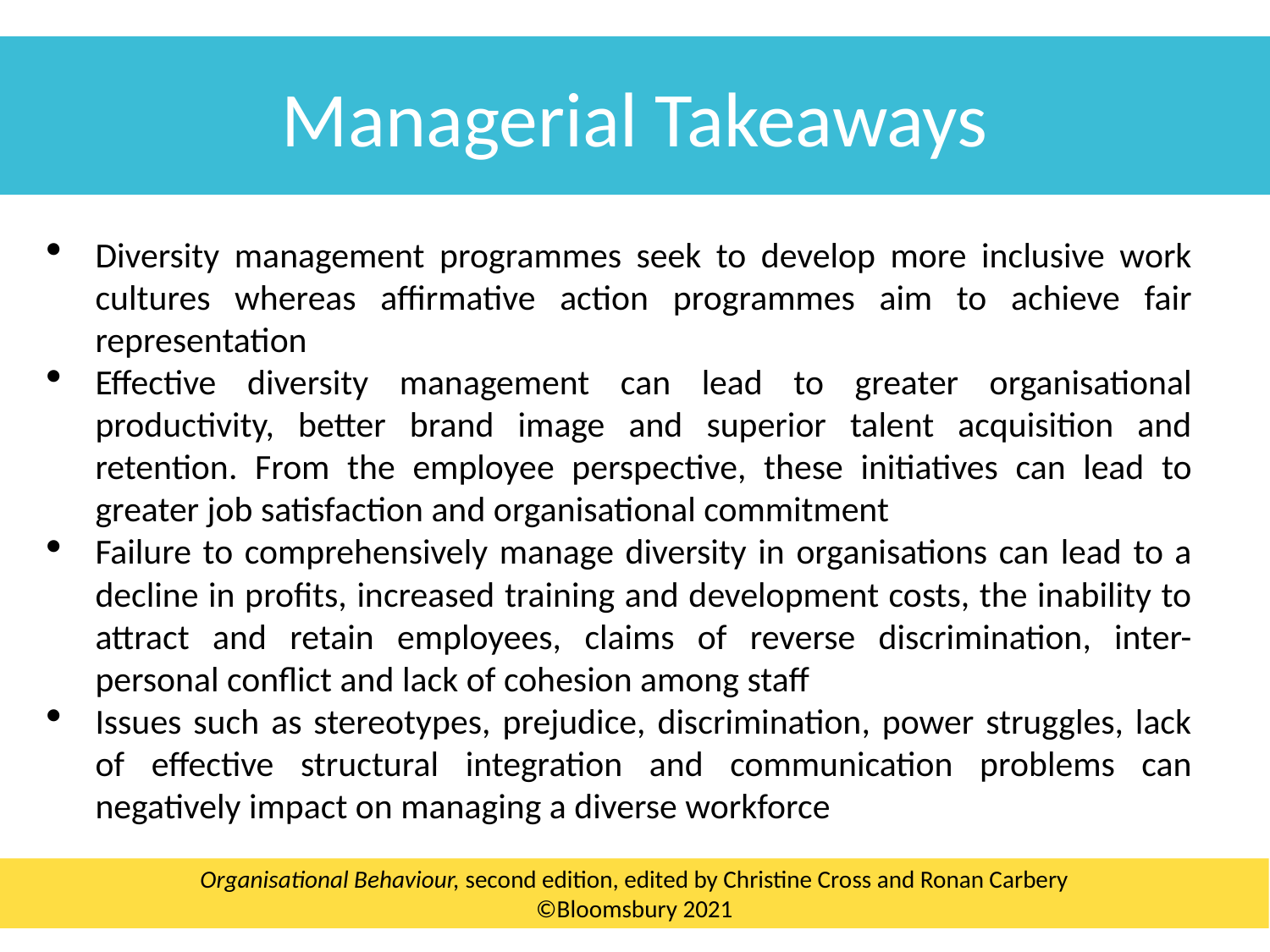

Managerial Takeaways
Diversity management programmes seek to develop more inclusive work cultures whereas affirmative action programmes aim to achieve fair representation
Effective diversity management can lead to greater organisational productivity, better brand image and superior talent acquisition and retention. From the employee perspective, these initiatives can lead to greater job satisfaction and organisational commitment
Failure to comprehensively manage diversity in organisations can lead to a decline in profits, increased training and development costs, the inability to attract and retain employees, claims of reverse discrimination, inter-personal conflict and lack of cohesion among staff
Issues such as stereotypes, prejudice, discrimination, power struggles, lack of effective structural integration and communication problems can negatively impact on managing a diverse workforce